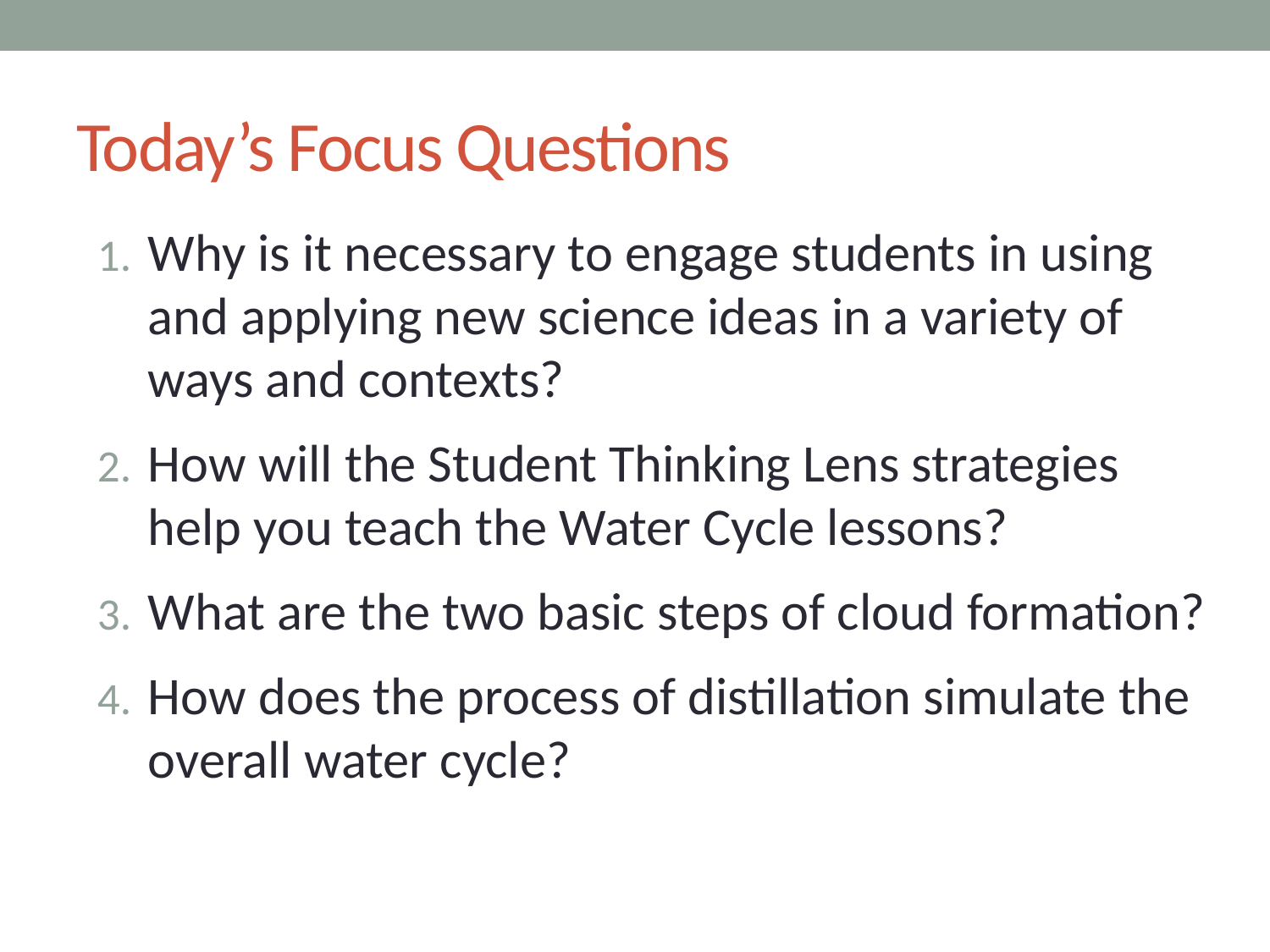

# Today’s Focus Questions
Why is it necessary to engage students in using and applying new science ideas in a variety of ways and contexts?
How will the Student Thinking Lens strategies help you teach the Water Cycle lessons?
What are the two basic steps of cloud formation?
How does the process of distillation simulate the overall water cycle?